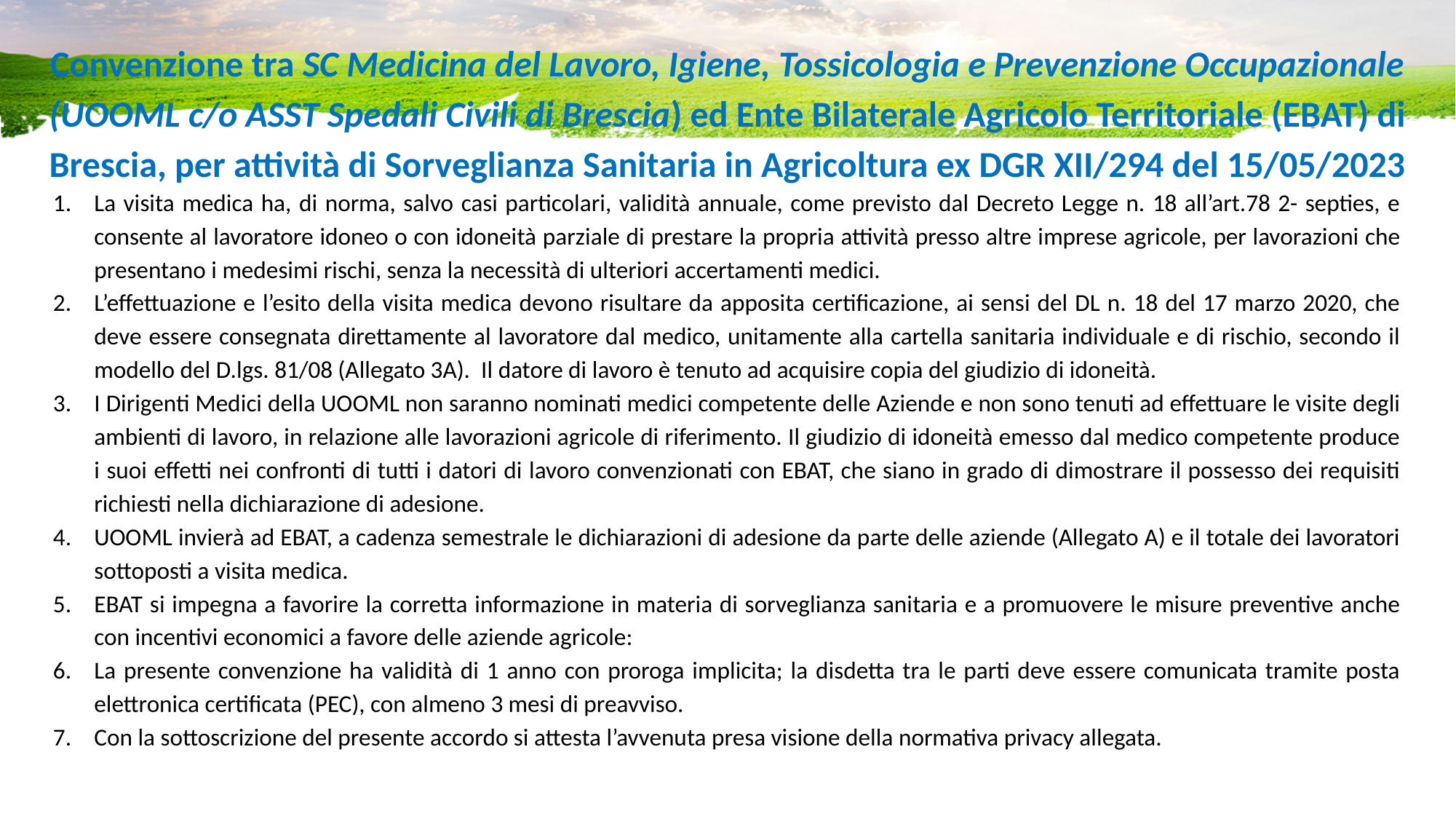

# Convenzione tra SC Medicina del Lavoro, Igiene, Tossicologia e Prevenzione Occupazionale (UOOML c/o ASST Spedali Civili di Brescia) ed Ente Bilaterale Agricolo Territoriale (EBAT) di Brescia, per attività di Sorveglianza Sanitaria in Agricoltura ex DGR XII/294 del 15/05/2023
La visita medica ha, di norma, salvo casi particolari, validità annuale, come previsto dal Decreto Legge n. 18 all’art.78 2- septies, e consente al lavoratore idoneo o con idoneità parziale di prestare la propria attività presso altre imprese agricole, per lavorazioni che presentano i medesimi rischi, senza la necessità di ulteriori accertamenti medici.
L’effettuazione e l’esito della visita medica devono risultare da apposita certificazione, ai sensi del DL n. 18 del 17 marzo 2020, che deve essere consegnata direttamente al lavoratore dal medico, unitamente alla cartella sanitaria individuale e di rischio, secondo il modello del D.lgs. 81/08 (Allegato 3A).  Il datore di lavoro è tenuto ad acquisire copia del giudizio di idoneità.
I Dirigenti Medici della UOOML non saranno nominati medici competente delle Aziende e non sono tenuti ad effettuare le visite degli ambienti di lavoro, in relazione alle lavorazioni agricole di riferimento. Il giudizio di idoneità emesso dal medico competente produce i suoi effetti nei confronti di tutti i datori di lavoro convenzionati con EBAT, che siano in grado di dimostrare il possesso dei requisiti richiesti nella dichiarazione di adesione.
UOOML invierà ad EBAT, a cadenza semestrale le dichiarazioni di adesione da parte delle aziende (Allegato A) e il totale dei lavoratori sottoposti a visita medica.
EBAT si impegna a favorire la corretta informazione in materia di sorveglianza sanitaria e a promuovere le misure preventive anche con incentivi economici a favore delle aziende agricole:
La presente convenzione ha validità di 1 anno con proroga implicita; la disdetta tra le parti deve essere comunicata tramite posta elettronica certificata (PEC), con almeno 3 mesi di preavviso.
Con la sottoscrizione del presente accordo si attesta l’avvenuta presa visione della normativa privacy allegata.